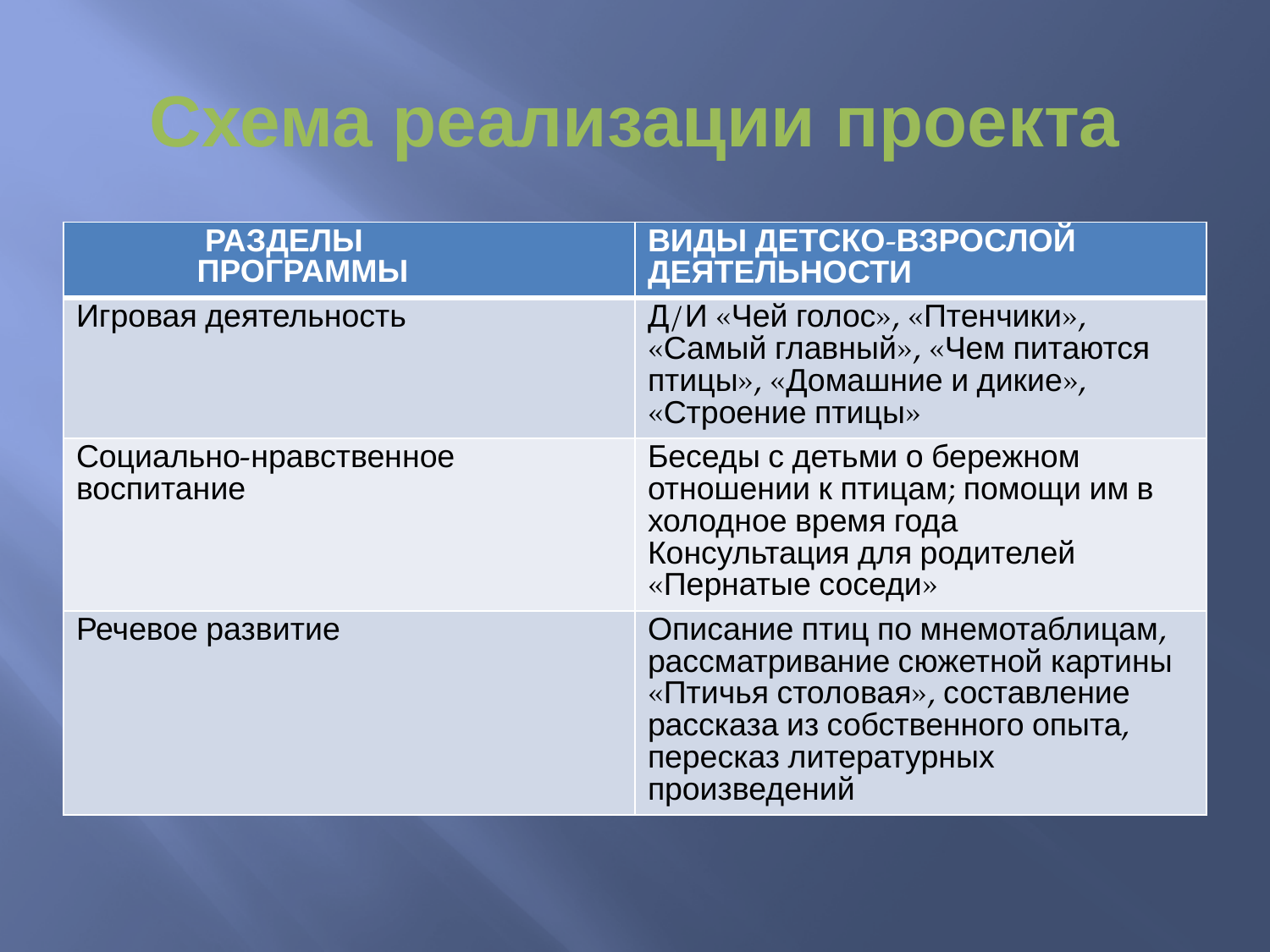

# Схема реализации проекта
| РАЗДЕЛЫ ПРОГРАММЫ | ВИДЫ ДЕТСКО-ВЗРОСЛОЙ ДЕЯТЕЛЬНОСТИ |
| --- | --- |
| Игровая деятельность | Д/И «Чей голос», «Птенчики», «Самый главный», «Чем питаются птицы», «Домашние и дикие», «Строение птицы» |
| Социально-нравственное воспитание | Беседы с детьми о бережном отношении к птицам; помощи им в холодное время года Консультация для родителей «Пернатые соседи» |
| Речевое развитие | Описание птиц по мнемотаблицам, рассматривание сюжетной картины «Птичья столовая», составление рассказа из собственного опыта, пересказ литературных произведений |